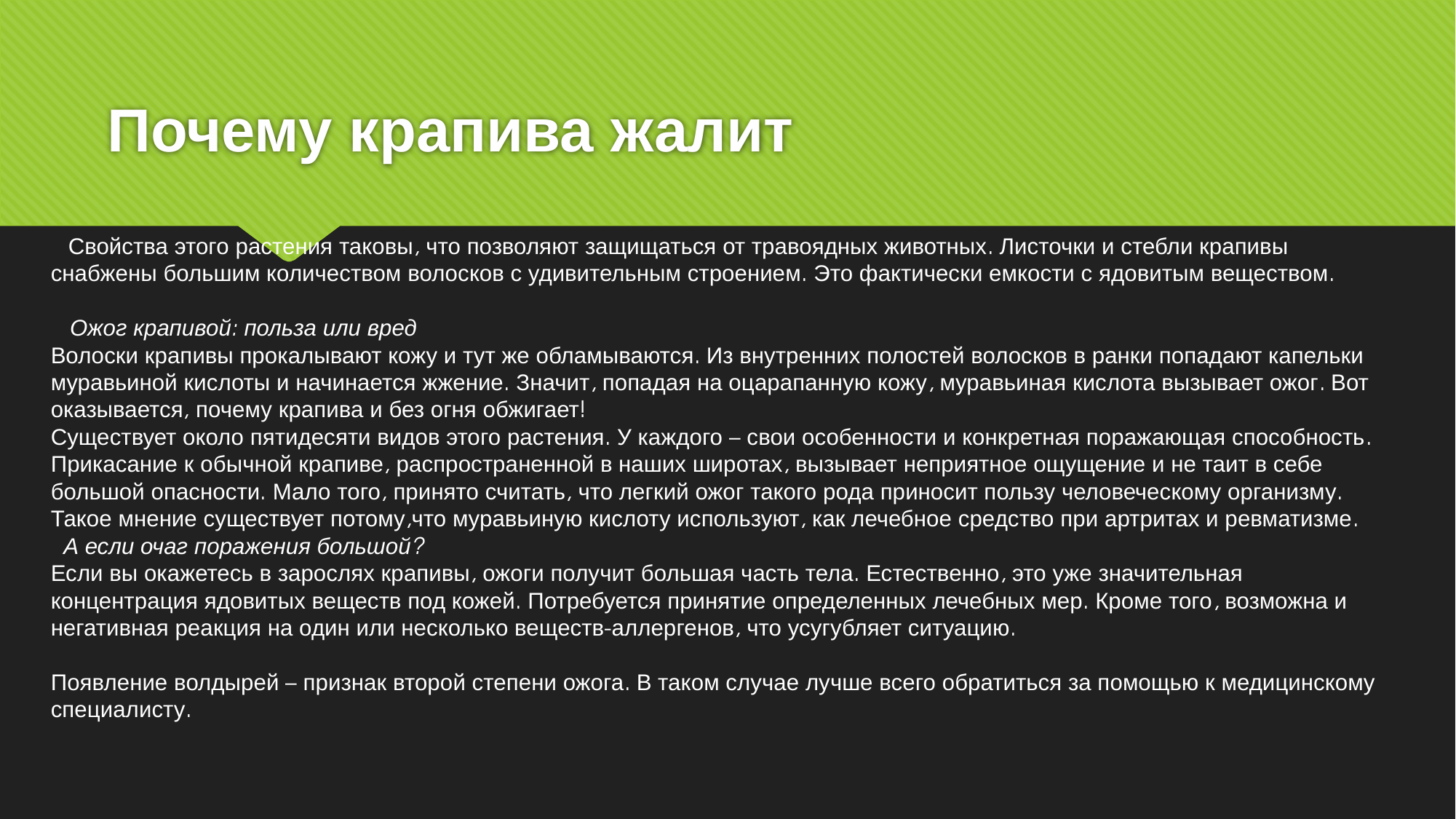

# Почему крапива жалит
   Свойства этого растения таковы, что позволяют защищаться от травоядных животных. Листочки и стебли крапивы снабжены большим количеством волосков с удивительным строением. Это фактически емкости с ядовитым веществом.

   Ожог крапивой: польза или вред
Волоски крапивы прокалывают кожу и тут же обламываются. Из внутренних полостей волосков в ранки попадают капельки муравьиной кислоты и начинается жжение. Значит, попадая на оцарапанную кожу, муравьиная кислота вызывает ожог. Вот оказывается, почему крапива и без огня обжигает!
Существует около пятидесяти видов этого растения. У каждого – свои особенности и конкретная поражающая способность. Прикасание к обычной крапиве, распространенной в наших широтах, вызывает неприятное ощущение и не таит в себе большой опасности. Мало того, принято считать, что легкий ожог такого рода приносит пользу человеческому организму. Такое мнение существует потому,что муравьиную кислоту используют, как лечебное средство при артритах и ревматизме.
  А если очаг поражения большой?
Если вы окажетесь в зарослях крапивы, ожоги получит большая часть тела. Естественно, это уже значительная концентрация ядовитых веществ под кожей. Потребуется принятие определенных лечебных мер. Кроме того, возможна и негативная реакция на один или несколько веществ-аллергенов, что усугубляет ситуацию.

Появление волдырей – признак второй степени ожога. В таком случае лучше всего обратиться за помощью к медицинскому специалисту.